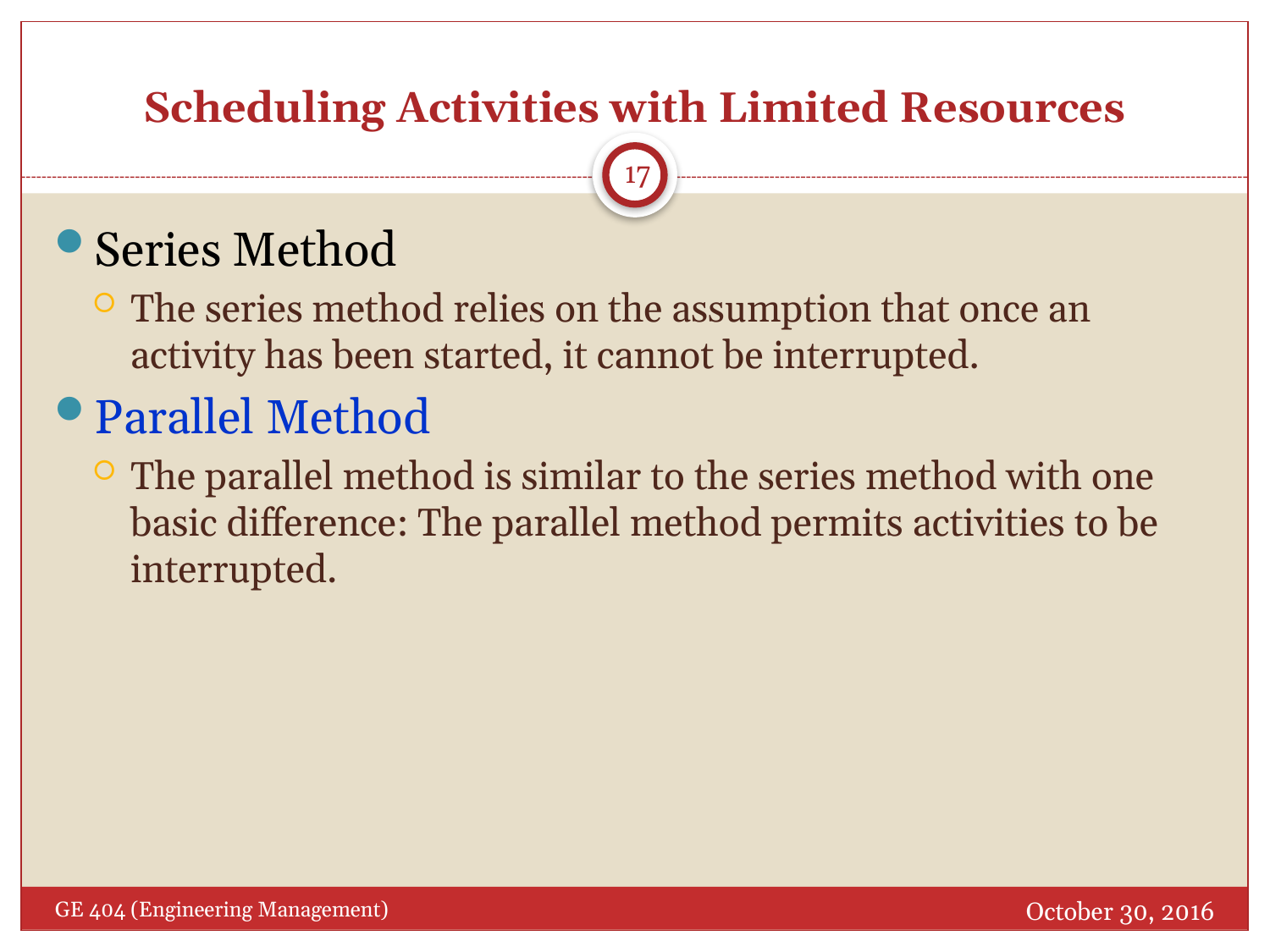

# Scheduling Activities with Limited Resources
17
Series Method
The series method relies on the assumption that once an activity has been started, it cannot be interrupted.
Parallel Method
The parallel method is similar to the series method with one basic difference: The parallel method permits activities to be interrupted.
October 30, 2016
GE 404 (Engineering Management)